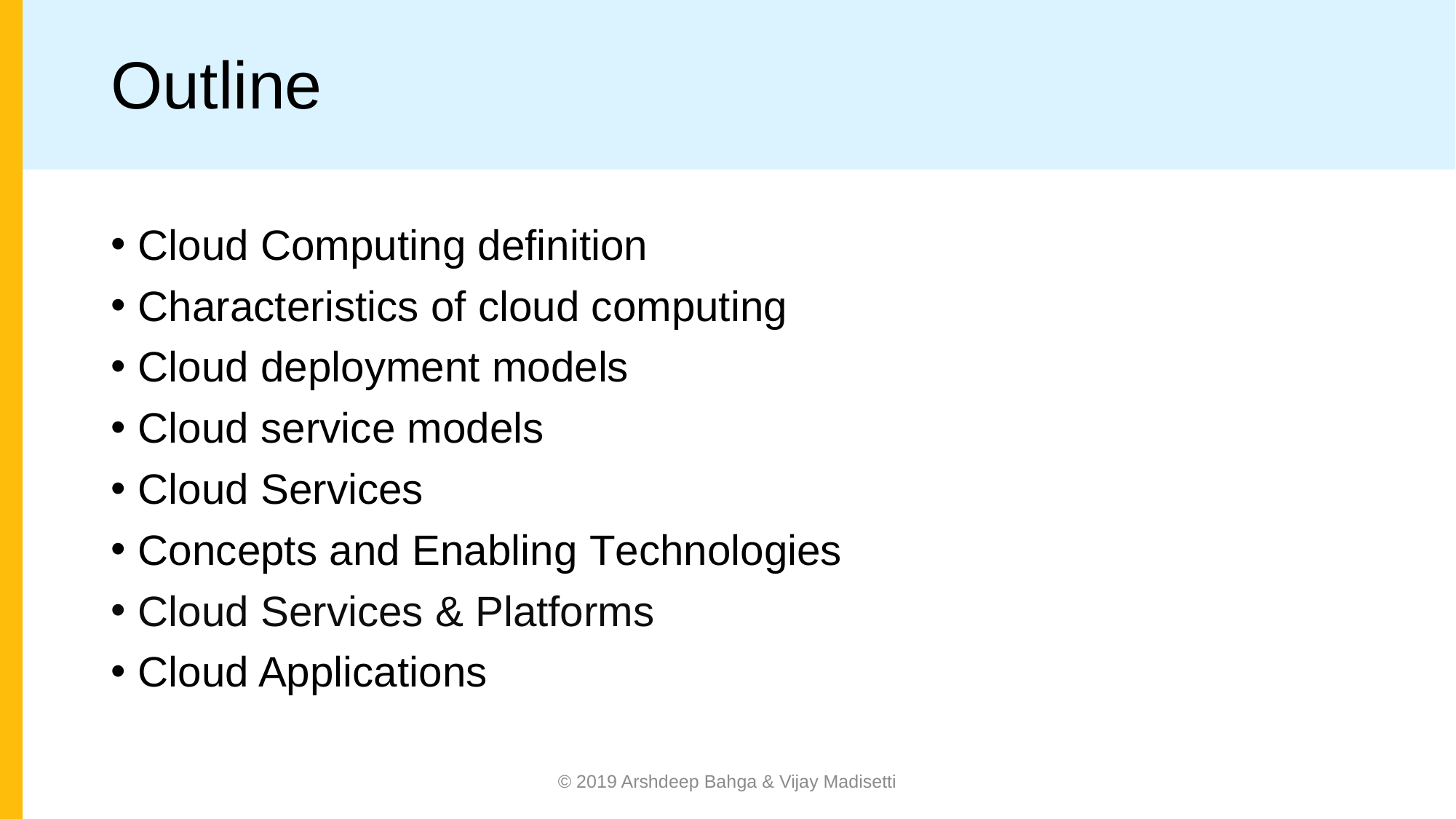

# Outline
Cloud Computing definition
Characteristics of cloud computing
Cloud deployment models
Cloud service models
Cloud Services
Concepts and Enabling Technologies
Cloud Services & Platforms
Cloud Applications

© 2019 Arshdeep Bahga & Vijay Madisetti